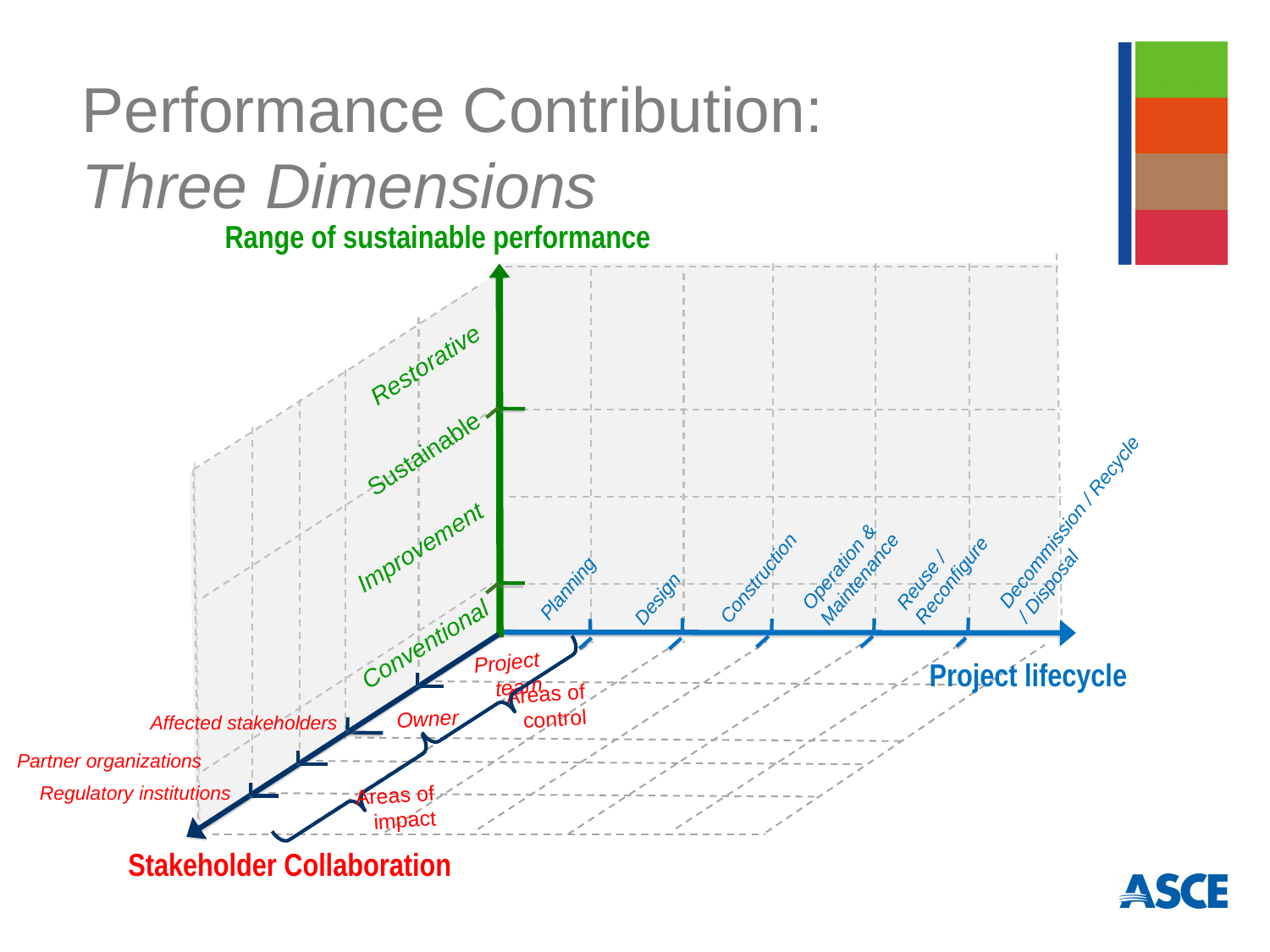

Performance Contribution: Three Dimensions
Range of sustainable performance
Restorative
Sustainable
Improvement
Conventional

Decommission / Recycle / Disposal
Operation & Maintenance
Construction
Reuse / Reconfigure
Design
Planning
Project lifecycle

Project team
Areas of control
Owner
Affected stakeholders
Partner organizations
Regulatory institutions

Areas of impact
Stakeholder Collaboration